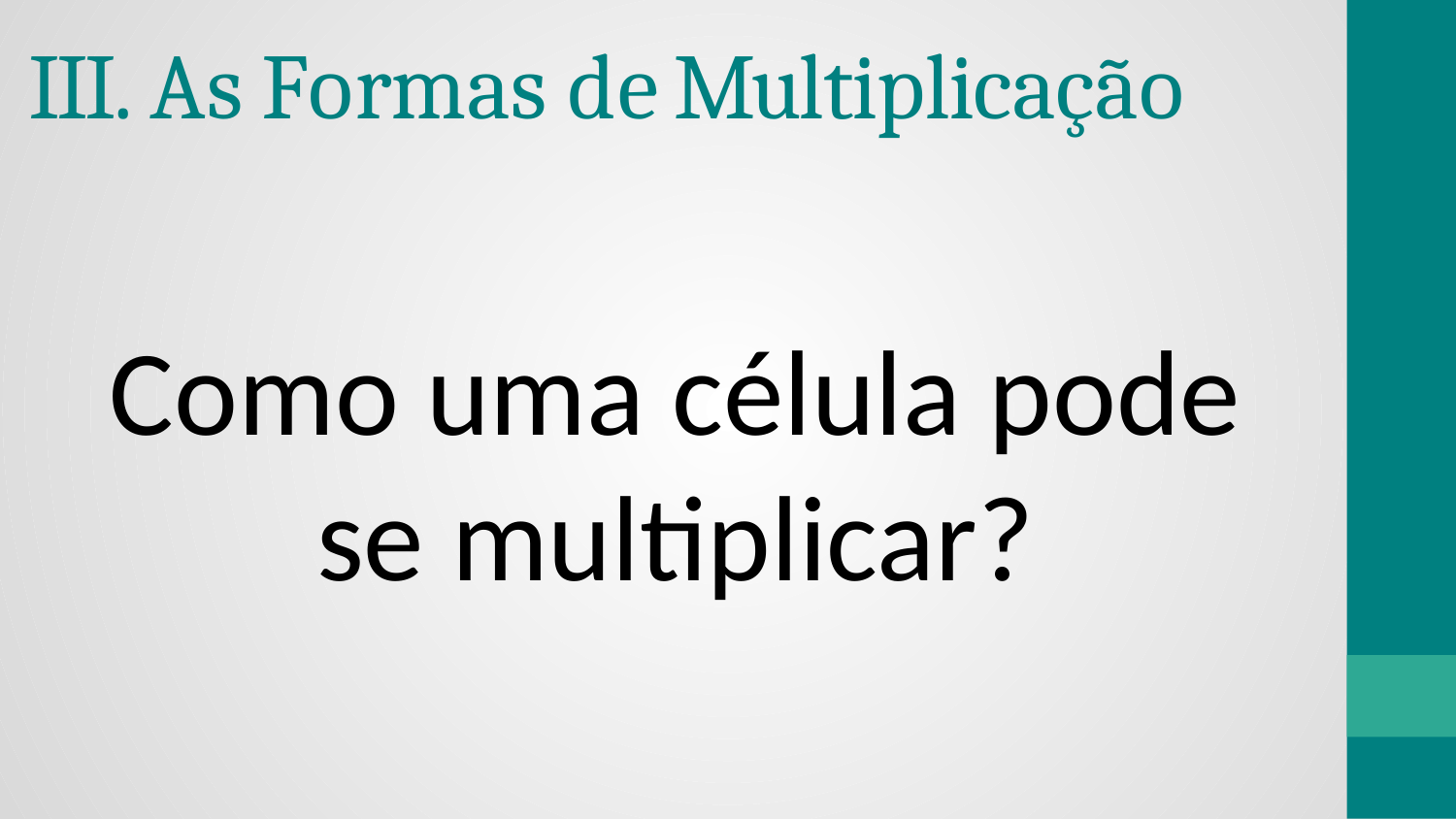

# III. As Formas de Multiplicação
Como uma célula pode se multiplicar?